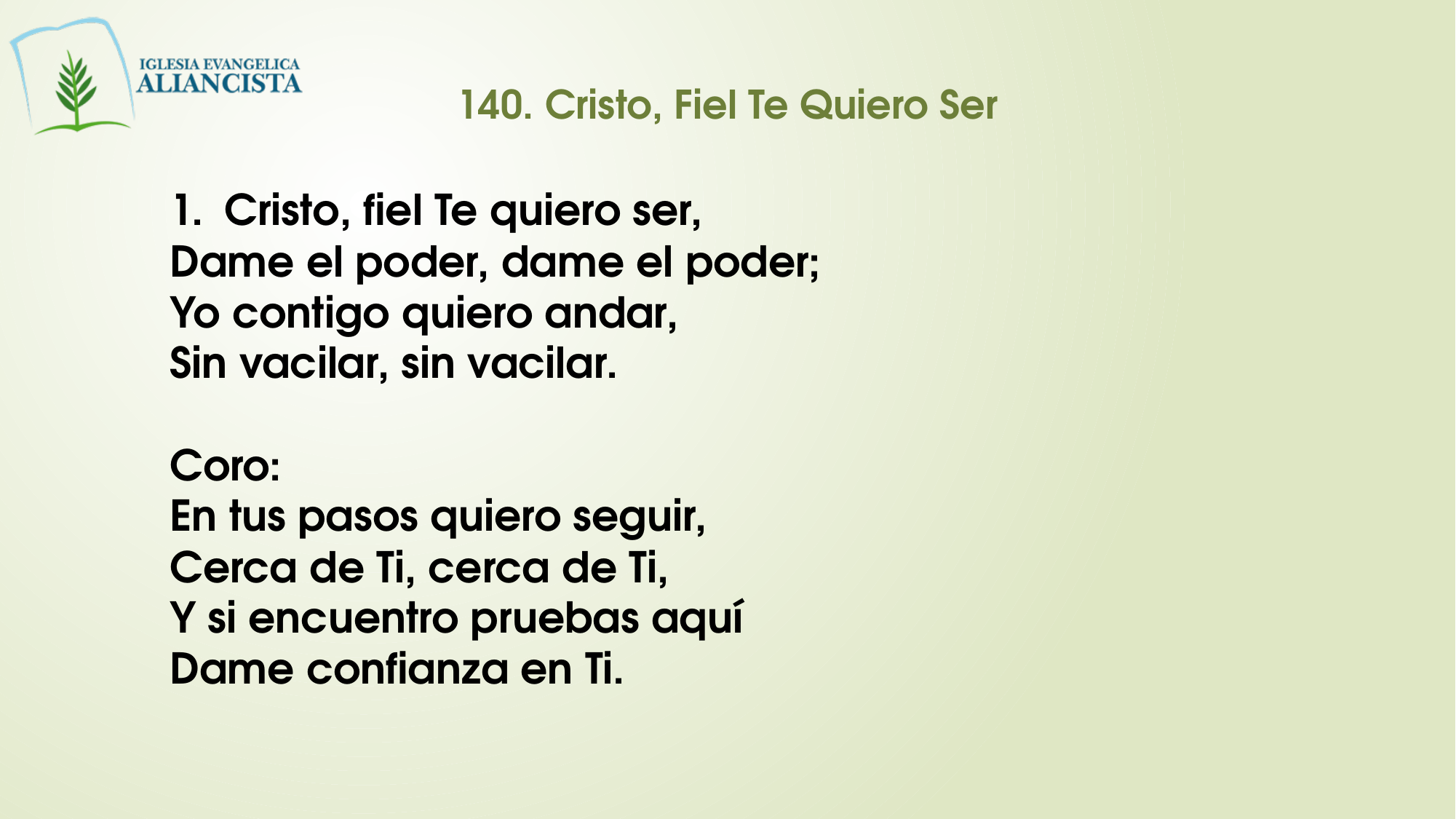

140. Cristo, Fiel Te Quiero Ser
Cristo, fiel Te quiero ser,
Dame el poder, dame el poder;
Yo contigo quiero andar,
Sin vacilar, sin vacilar.

Coro:
En tus pasos quiero seguir,
Cerca de Ti, cerca de Ti,
Y si encuentro pruebas aquí
Dame confianza en Ti.